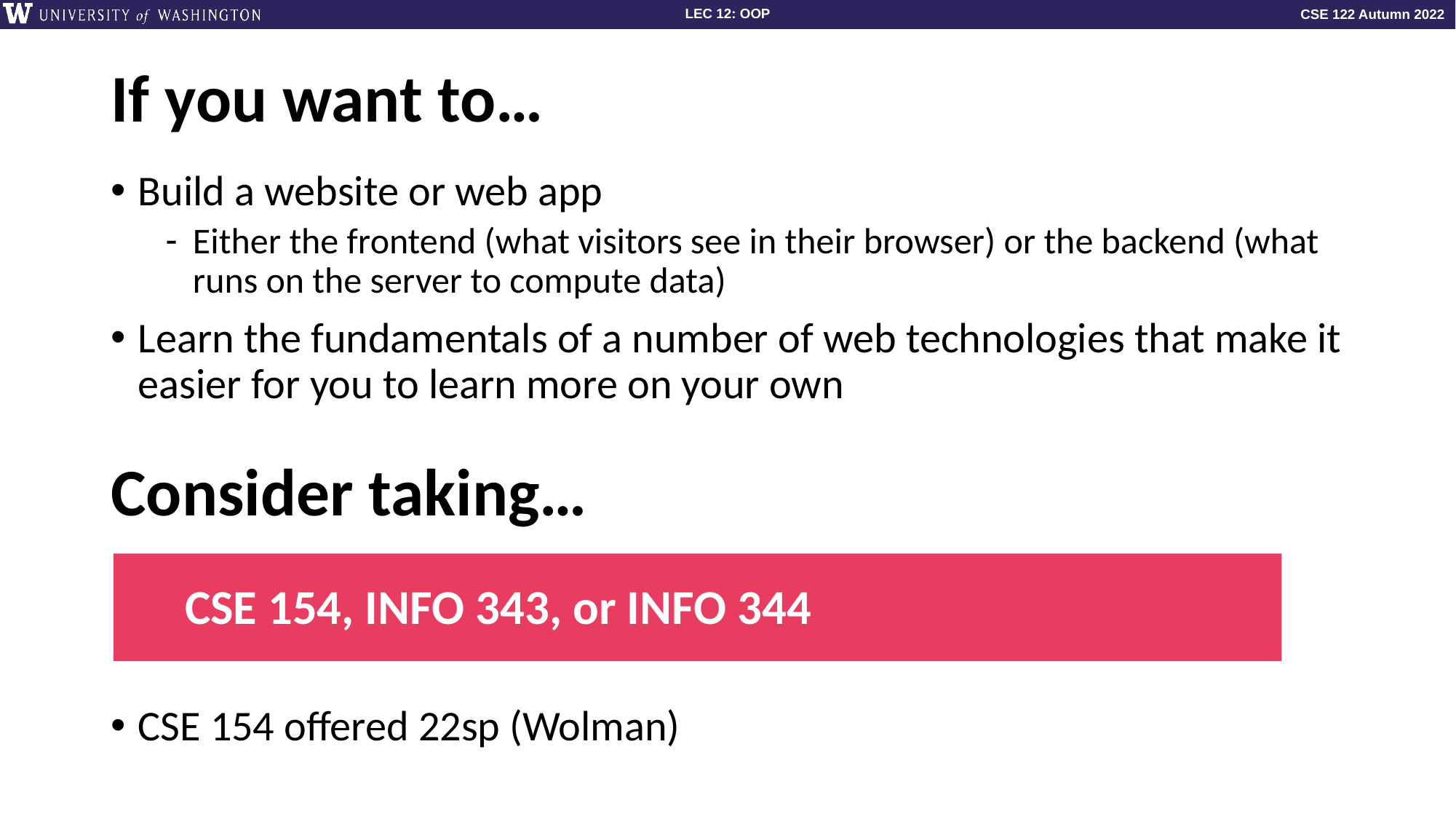

# If you want to…
Build a website or web app
Either the frontend (what visitors see in their browser) or the backend (what runs on the server to compute data)
Learn the fundamentals of a number of web technologies that make it easier for you to learn more on your own
Consider taking…

CSE 154, INFO 343, or INFO 344
CSE 154 offered 22sp (Wolman)